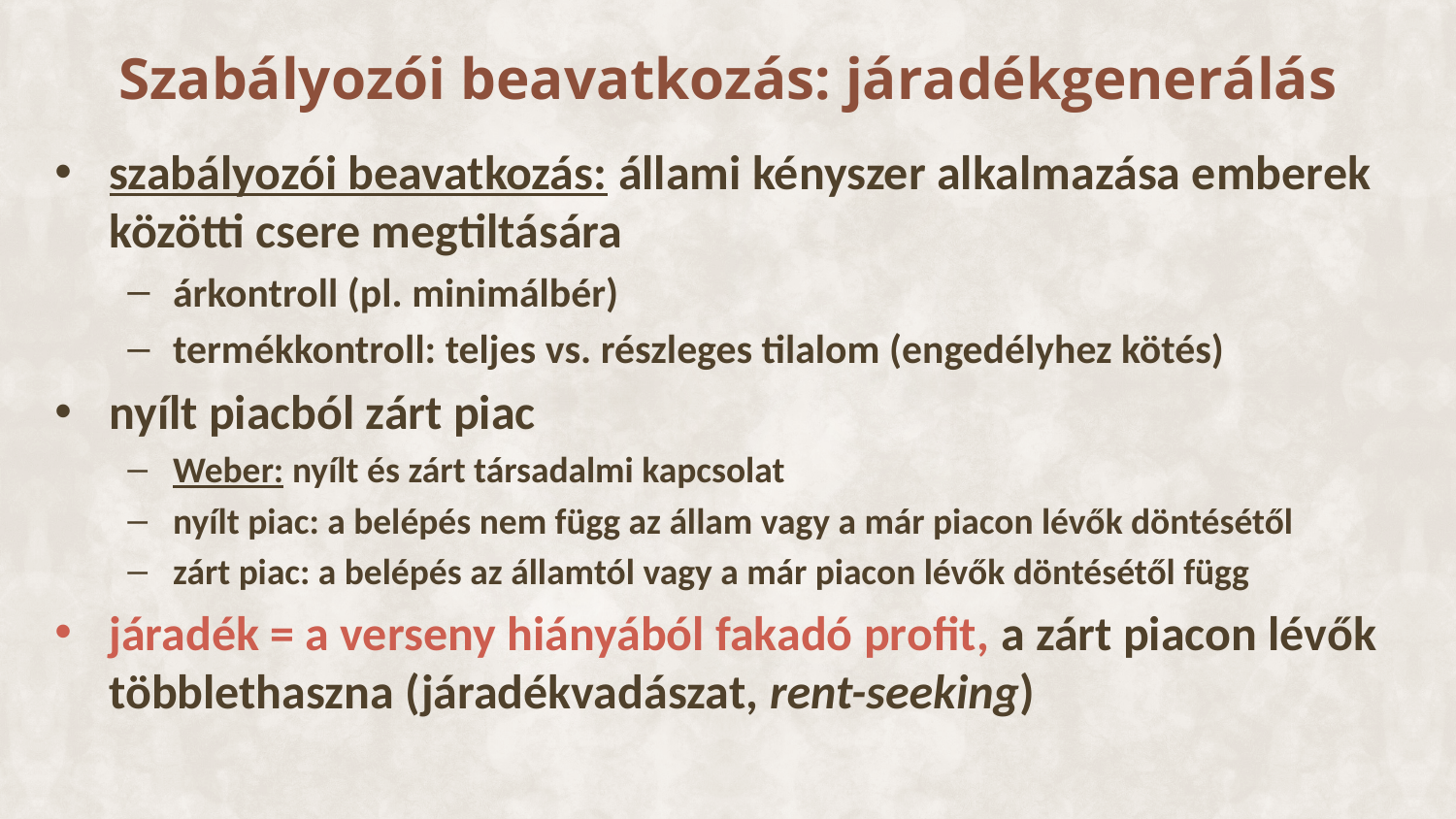

# Szabályozói beavatkozás: járadékgenerálás
szabályozói beavatkozás: állami kényszer alkalmazása emberek közötti csere megtiltására
árkontroll (pl. minimálbér)
termékkontroll: teljes vs. részleges tilalom (engedélyhez kötés)
nyílt piacból zárt piac
Weber: nyílt és zárt társadalmi kapcsolat
nyílt piac: a belépés nem függ az állam vagy a már piacon lévők döntésétől
zárt piac: a belépés az államtól vagy a már piacon lévők döntésétől függ
járadék = a verseny hiányából fakadó profit, a zárt piacon lévők többlethaszna (járadékvadászat, rent-seeking)